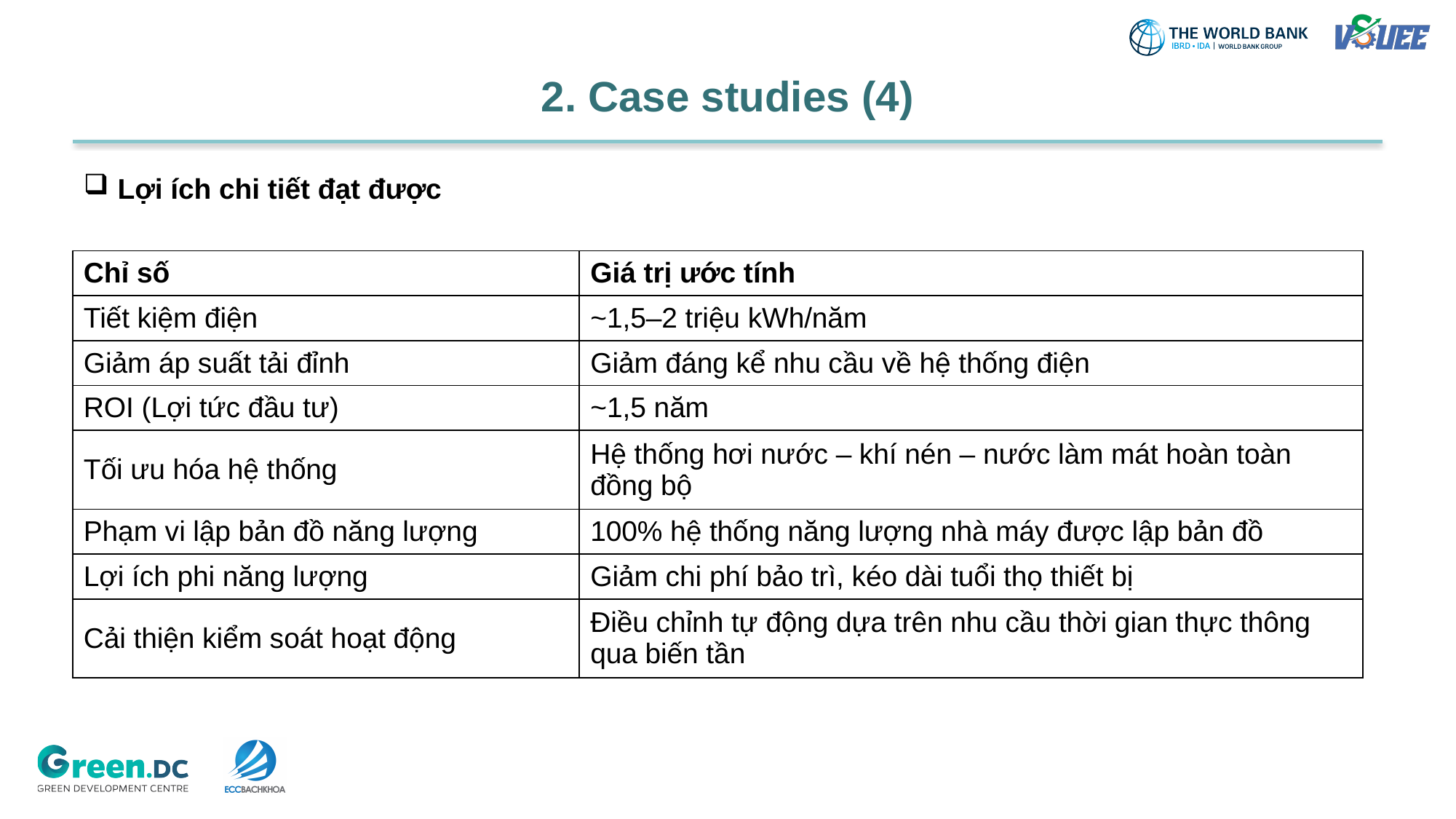

# 2. Case studies (4)
Lợi ích chi tiết đạt được
| Chỉ số | Giá trị ước tính |
| --- | --- |
| Tiết kiệm điện | ~1,5–2 triệu kWh/năm |
| Giảm áp suất tải đỉnh | Giảm đáng kể nhu cầu về hệ thống điện |
| ROI (Lợi tức đầu tư) | ~1,5 năm |
| Tối ưu hóa hệ thống | Hệ thống hơi nước – khí nén – nước làm mát hoàn toàn đồng bộ |
| Phạm vi lập bản đồ năng lượng | 100% hệ thống năng lượng nhà máy được lập bản đồ |
| Lợi ích phi năng lượng | Giảm chi phí bảo trì, kéo dài tuổi thọ thiết bị |
| Cải thiện kiểm soát hoạt động | Điều chỉnh tự động dựa trên nhu cầu thời gian thực thông qua biến tần |